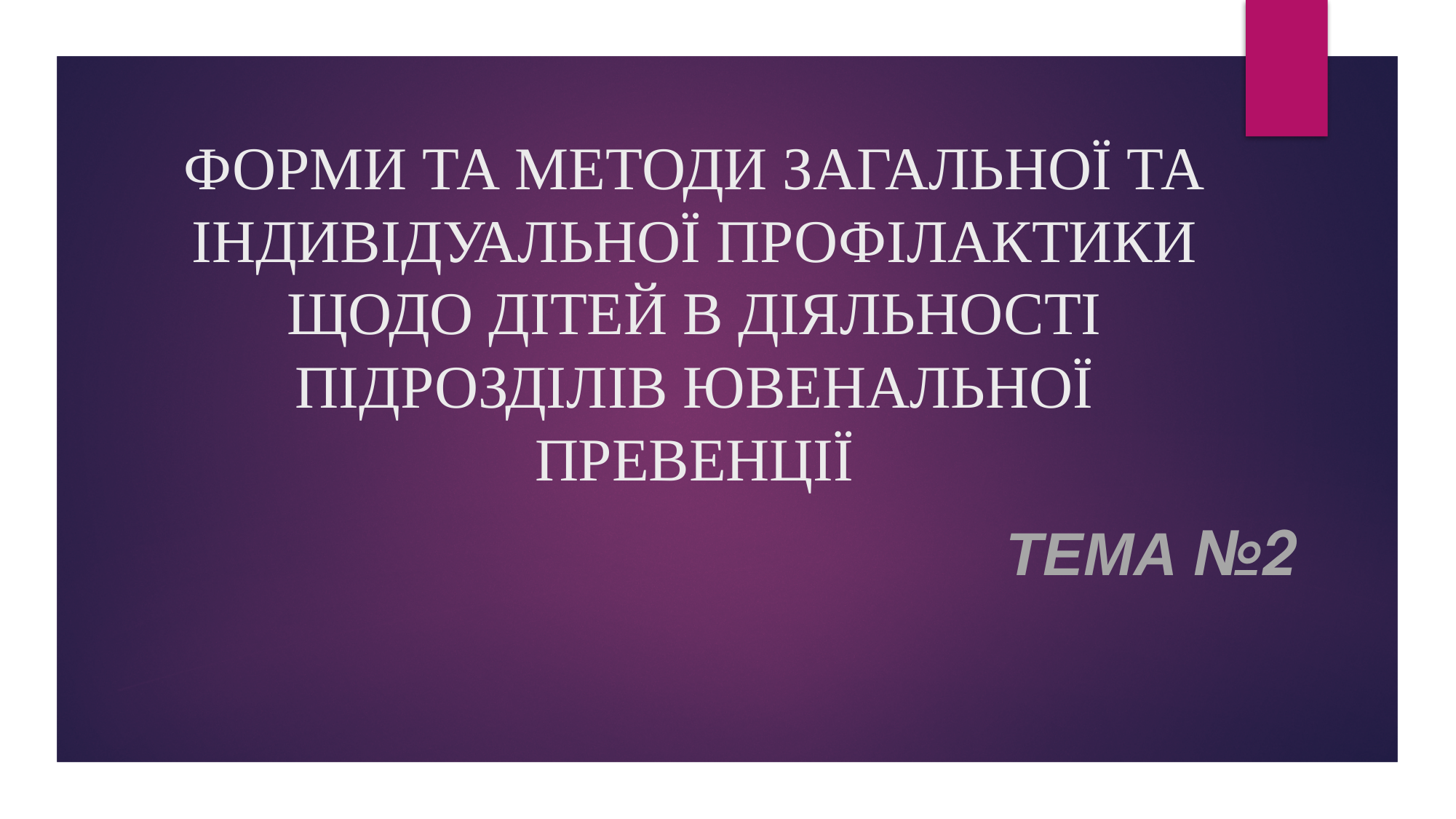

# ФОРМИ ТА МЕТОДИ ЗАГАЛЬНОЇ ТА ІНДИВІДУАЛЬНОЇ ПРОФІЛАКТИКИ ЩОДО ДІТЕЙ В ДІЯЛЬНОСТІ ПІДРОЗДІЛІВ ЮВЕНАЛЬНОЇ ПРЕВЕНЦІЇ
ТЕМА №2